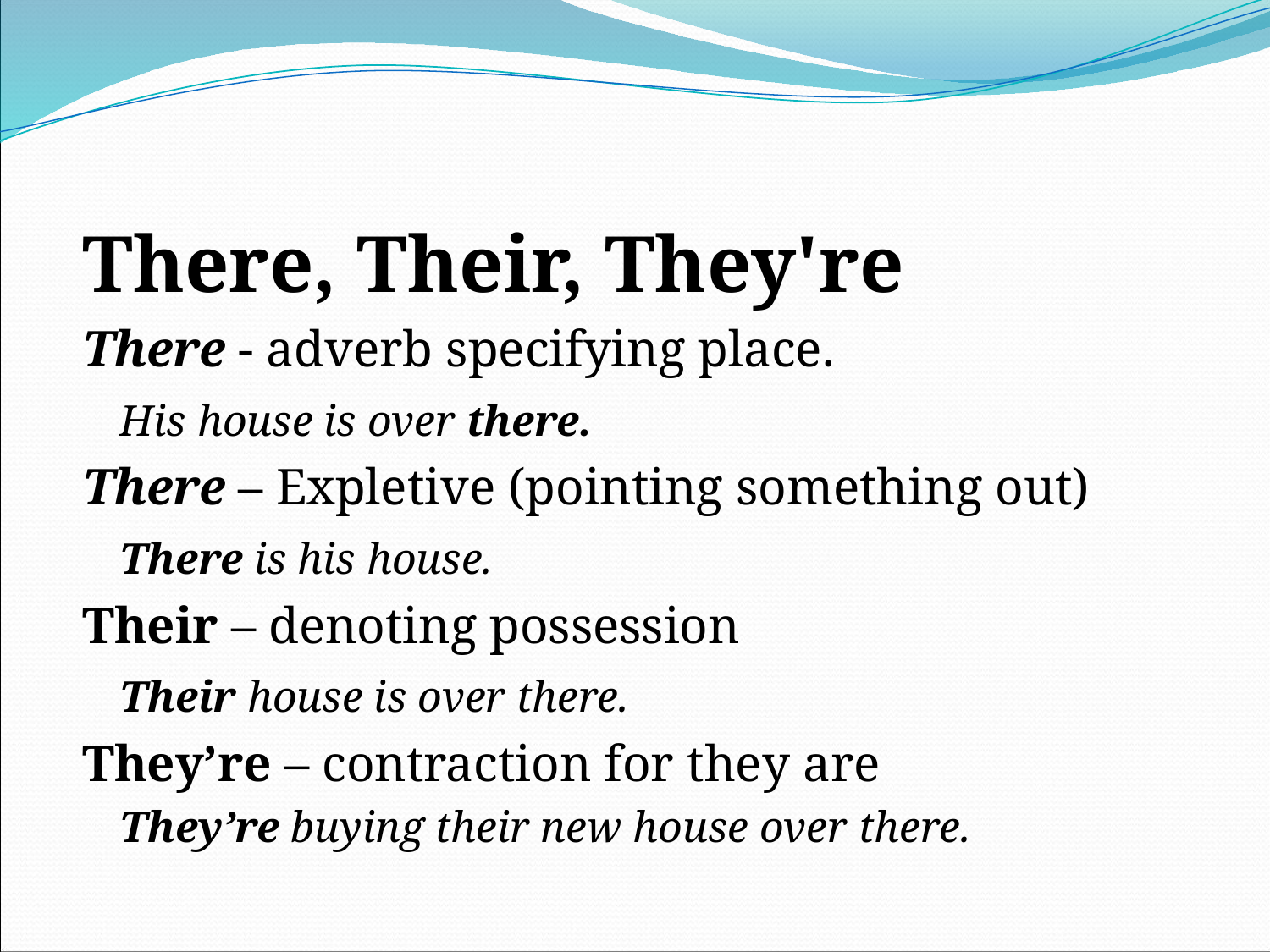

#
There, Their, They're
There - adverb specifying place.
	His house is over there.
There – Expletive (pointing something out)
	There is his house.
Their – denoting possession
	Their house is over there.
They’re – contraction for they are
	They’re buying their new house over there.